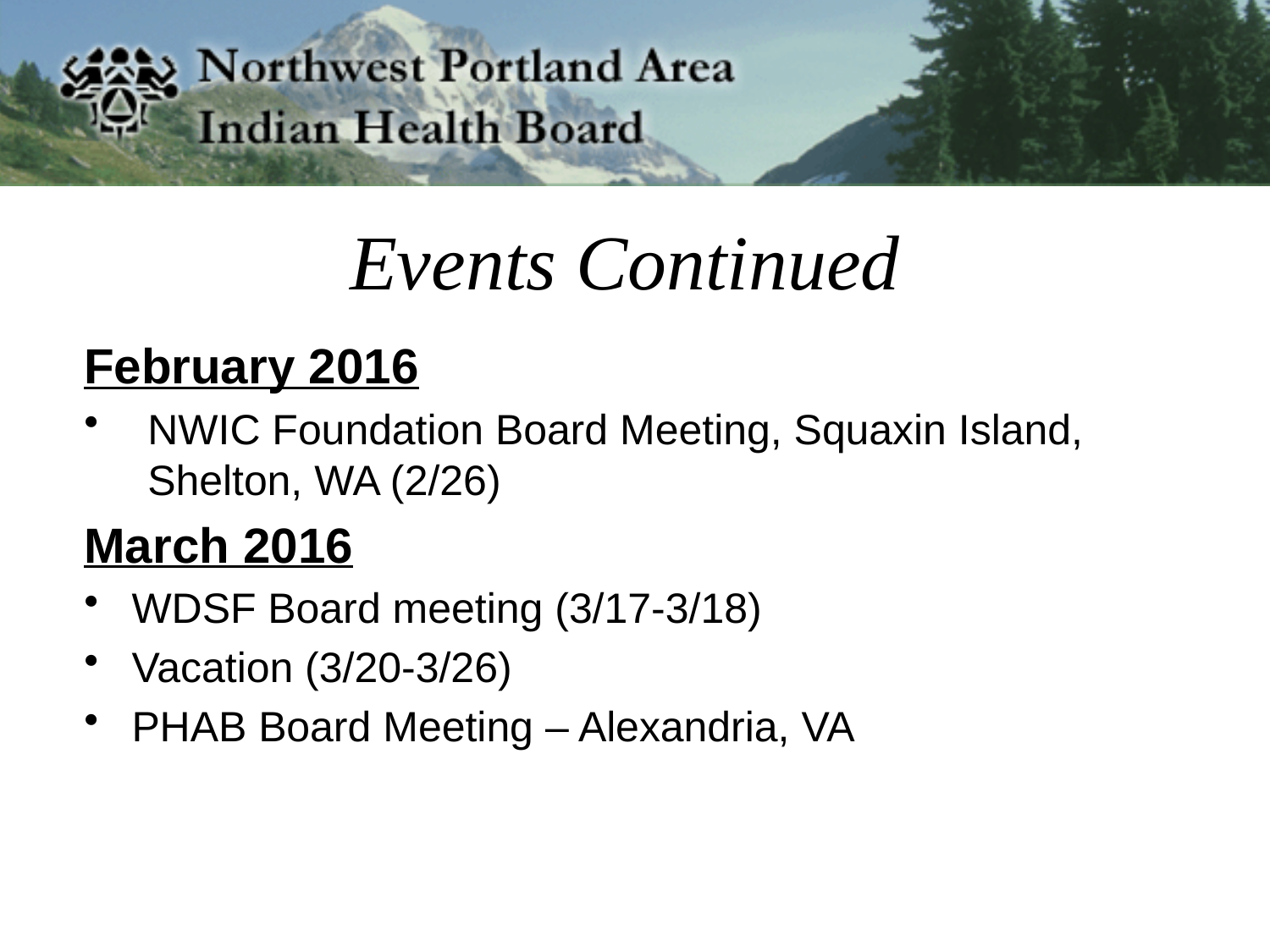

# Events Continued
February 2016
NWIC Foundation Board Meeting, Squaxin Island, Shelton, WA (2/26)
March 2016
WDSF Board meeting (3/17-3/18)
Vacation (3/20-3/26)
PHAB Board Meeting – Alexandria, VA